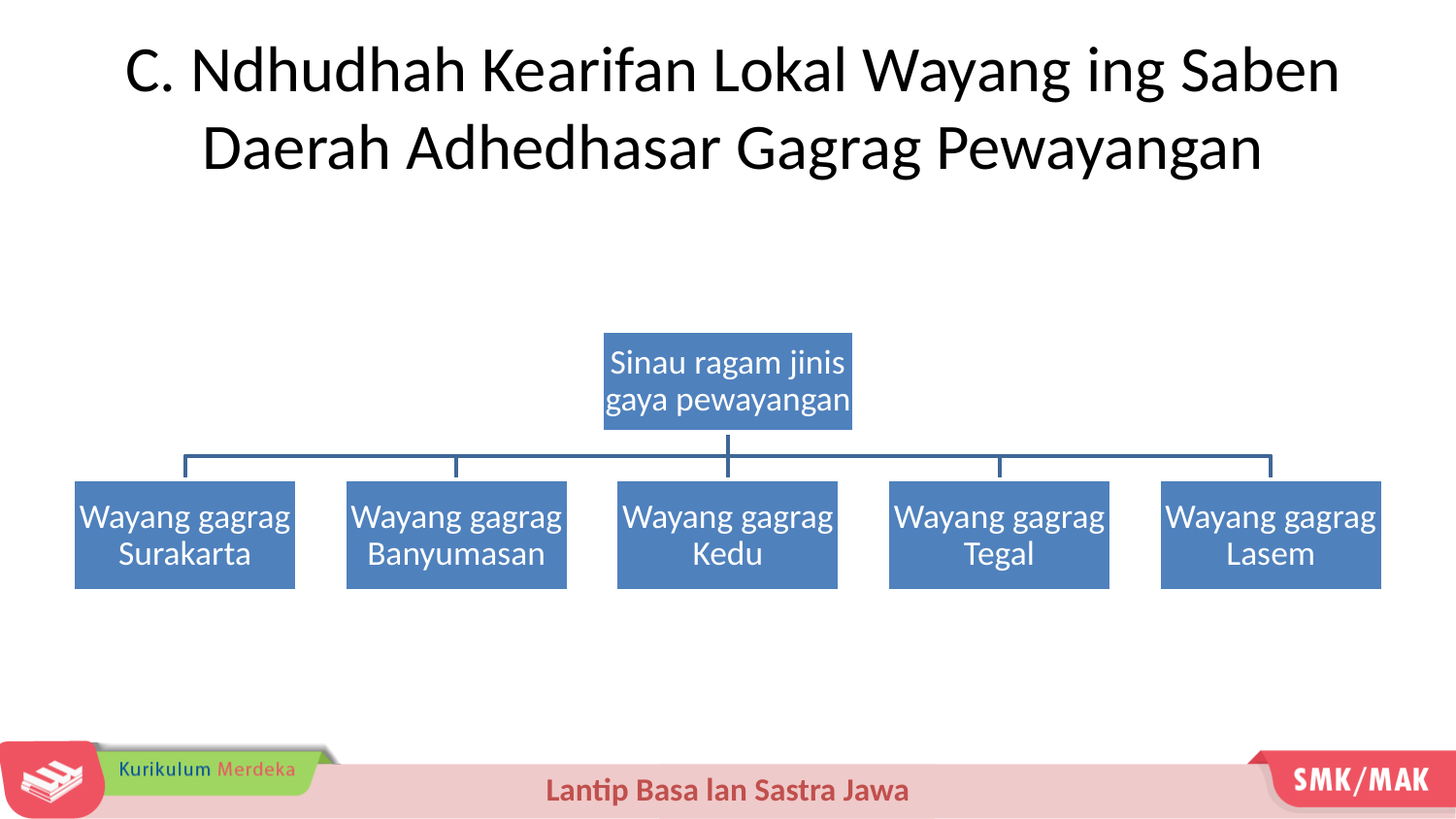

# C. Ndhudhah Kearifan Lokal Wayang ing Saben Daerah Adhedhasar Gagrag Pewayangan
Sinau ragam jinis gaya pewayangan
Wayang gagrag Surakarta
Wayang gagrag Banyumasan
Wayang gagrag Kedu
Wayang gagrag Tegal
Wayang gagrag Lasem